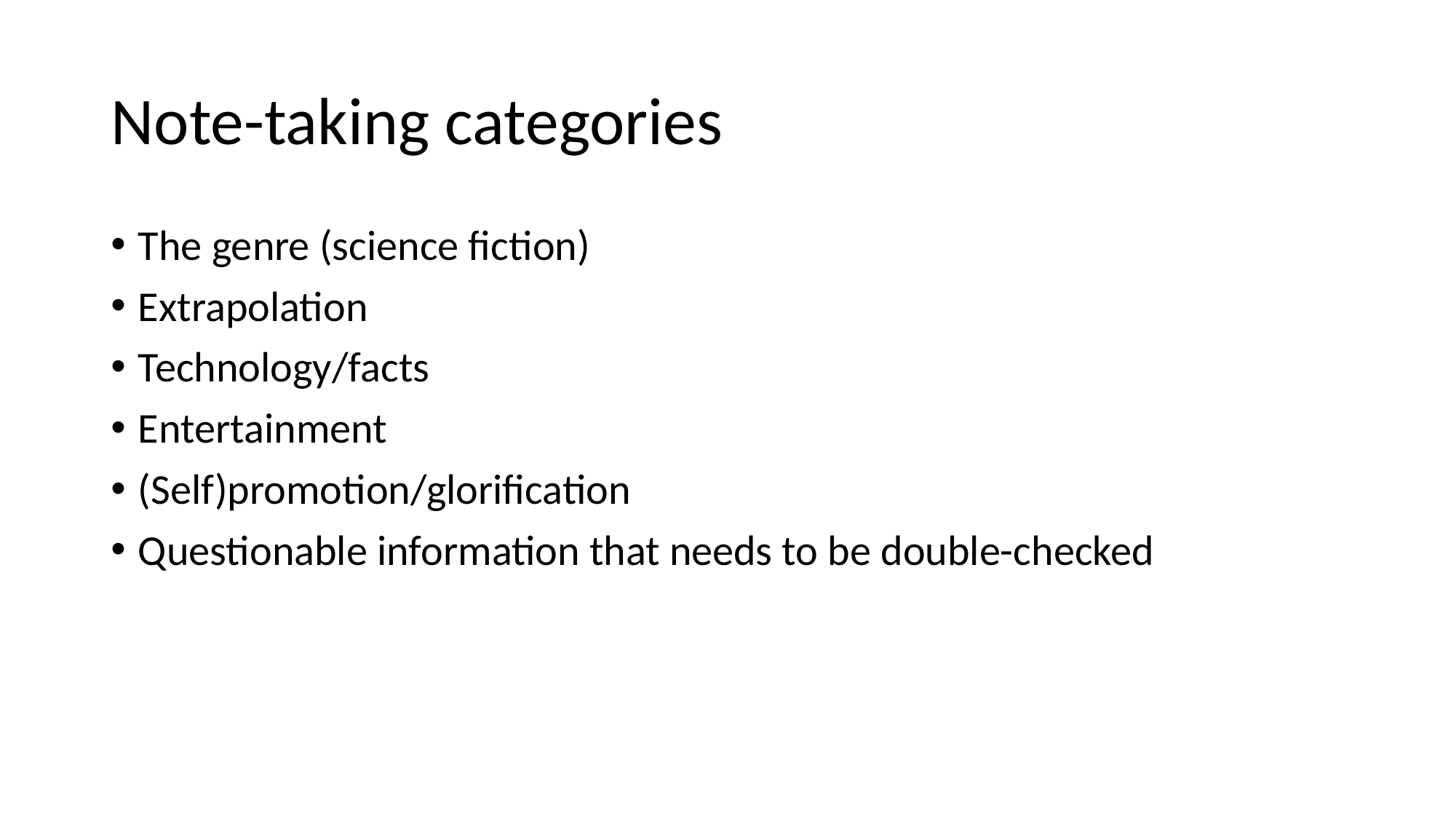

# Note-taking categories
The genre (science fiction)
Extrapolation
Technology/facts
Entertainment
(Self)promotion/glorification
Questionable information that needs to be double-checked